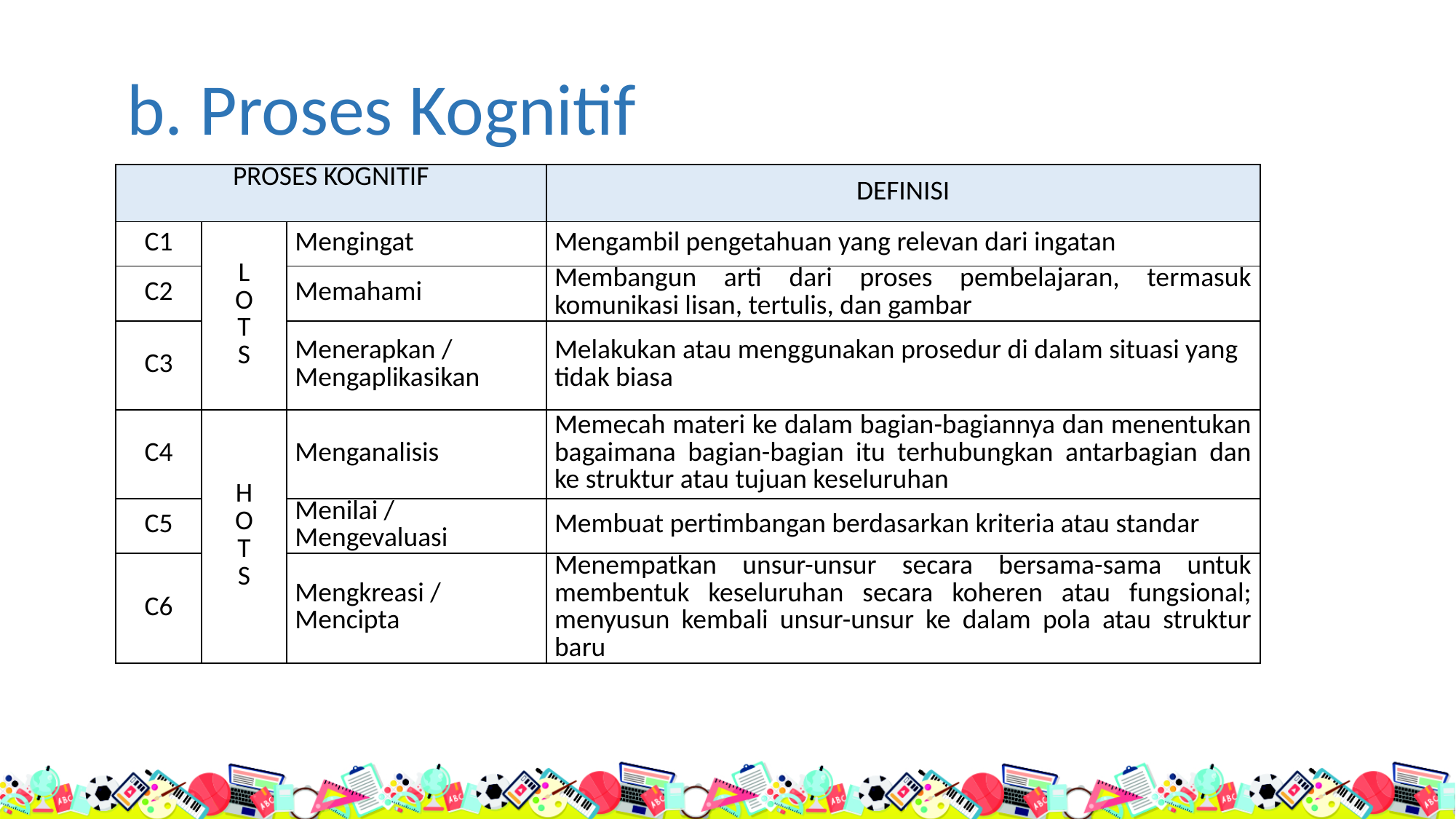

# b. Proses Kognitif
| PROSES KOGNITIF |  |  | DEFINISI |
| --- | --- | --- | --- |
| C1 | L O T S | Mengingat | Mengambil pengetahuan yang relevan dari ingatan |
| C2 |  | Memahami | Membangun arti dari proses pembelajaran, termasuk komunikasi lisan, tertulis, dan gambar |
| C3 |  | Menerapkan / Mengaplikasikan | Melakukan atau menggunakan prosedur di dalam situasi yang tidak biasa |
| C4 | H O T S | Menganalisis | Memecah materi ke dalam bagian-bagiannya dan menentukan bagaimana bagian-bagian itu terhubungkan antarbagian dan ke struktur atau tujuan keseluruhan |
| C5 |  | Menilai / Mengevaluasi | Membuat pertimbangan berdasarkan kriteria atau standar |
| C6 |  | Mengkreasi / Mencipta | Menempatkan unsur-unsur secara bersama-sama untuk membentuk keseluruhan secara koheren atau fungsional; menyusun kembali unsur-unsur ke dalam pola atau struktur baru |